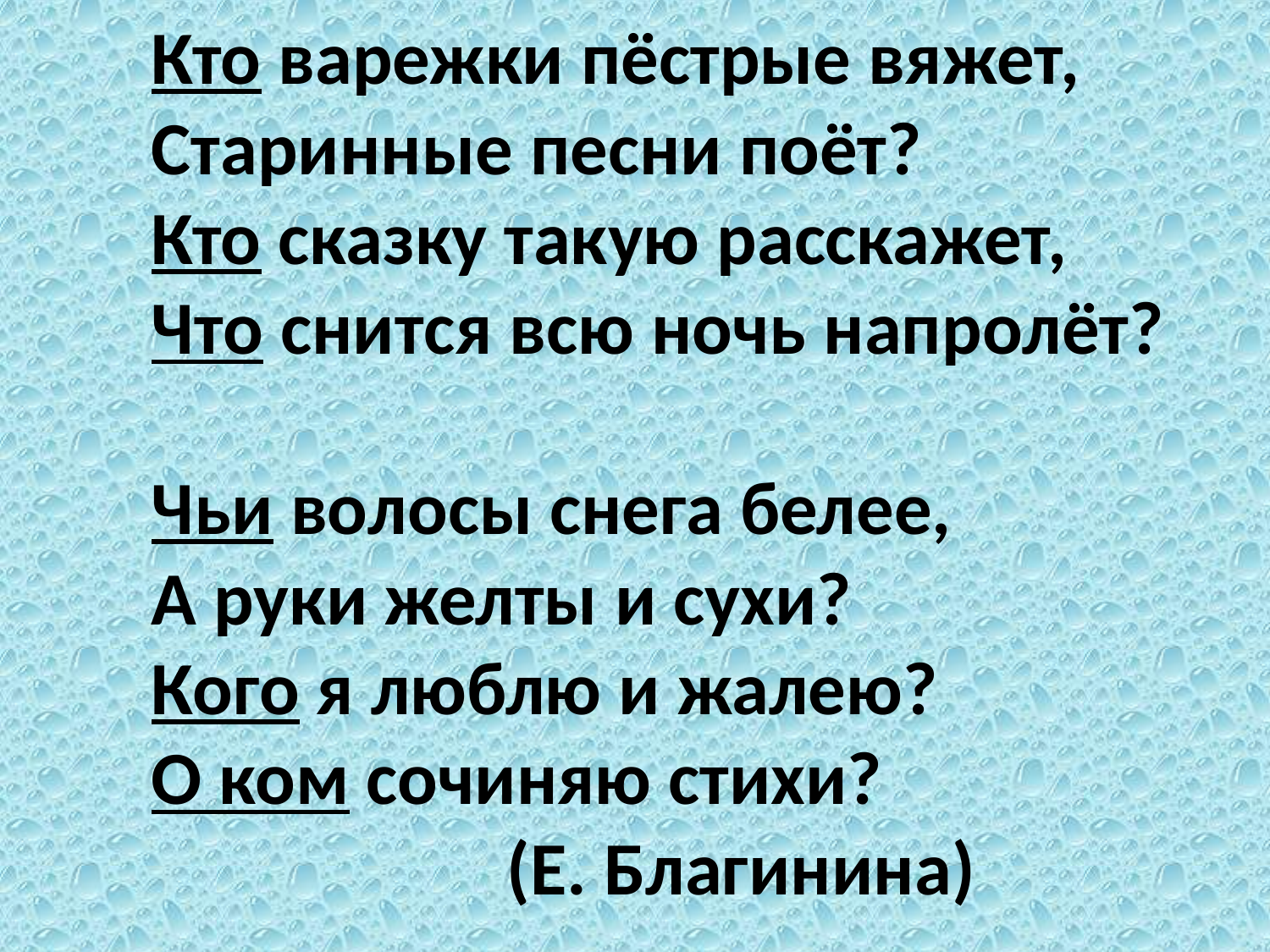

# Кто варежки пёстрые вяжет, Старинные песни поёт? Кто сказку такую расскажет, Что снится всю ночь напролёт?   Чьи волосы снега белее, А руки желты и сухи? Кого я люблю и жалею? О ком сочиняю стихи?                      (Е. Благинина)